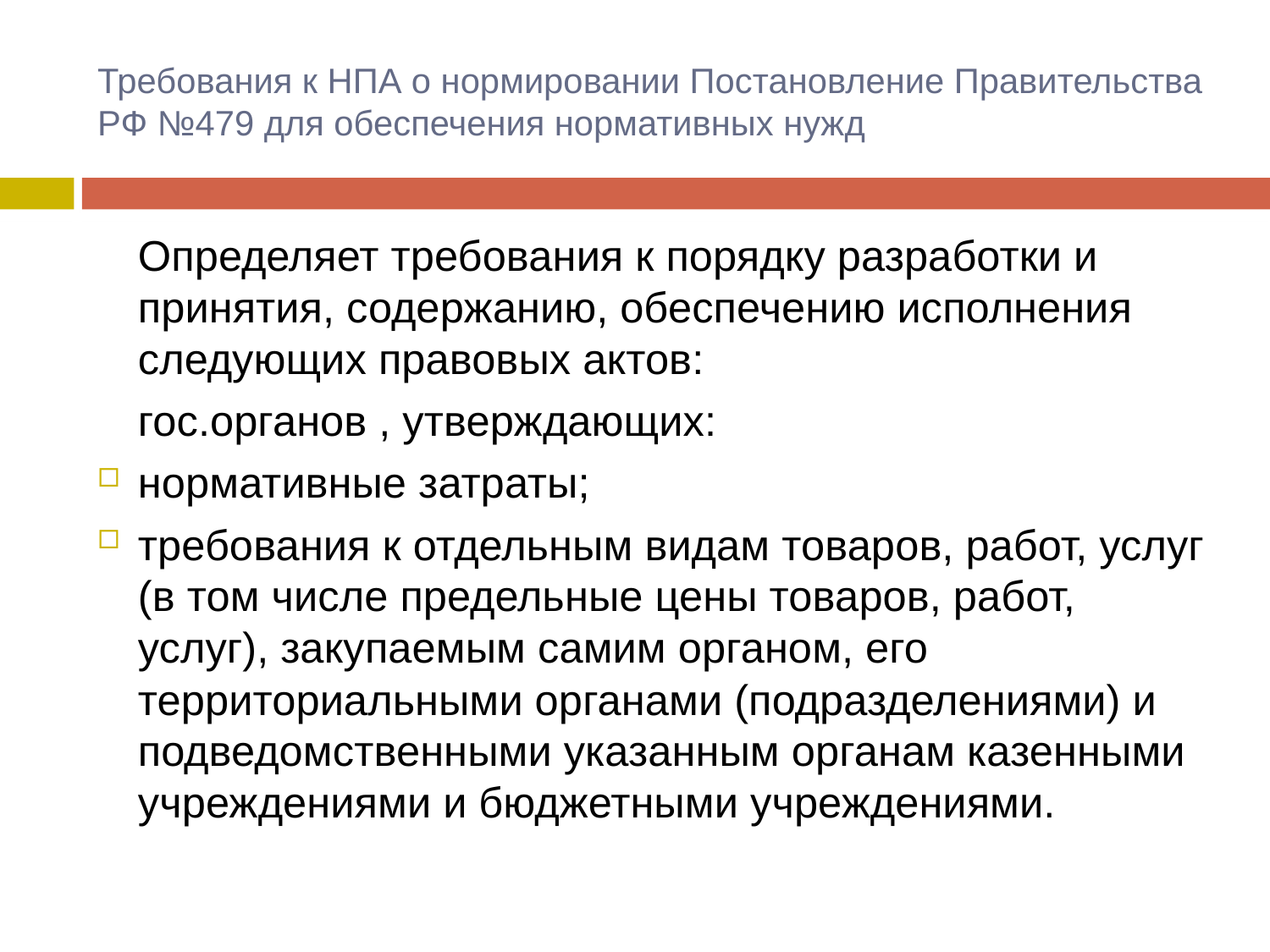

# Требования к НПА о нормировании Постановление Правительства РФ №479 для обеспечения нормативных нужд
	Определяет требования к порядку разработки и принятия, содержанию, обеспечению исполнения следующих правовых актов:
	гос.органов , утверждающих:
нормативные затраты;
требования к отдельным видам товаров, работ, услуг (в том числе предельные цены товаров, работ, услуг), закупаемым самим органом, его территориальными органами (подразделениями) и подведомственными указанным органам казенными учреждениями и бюджетными учреждениями.